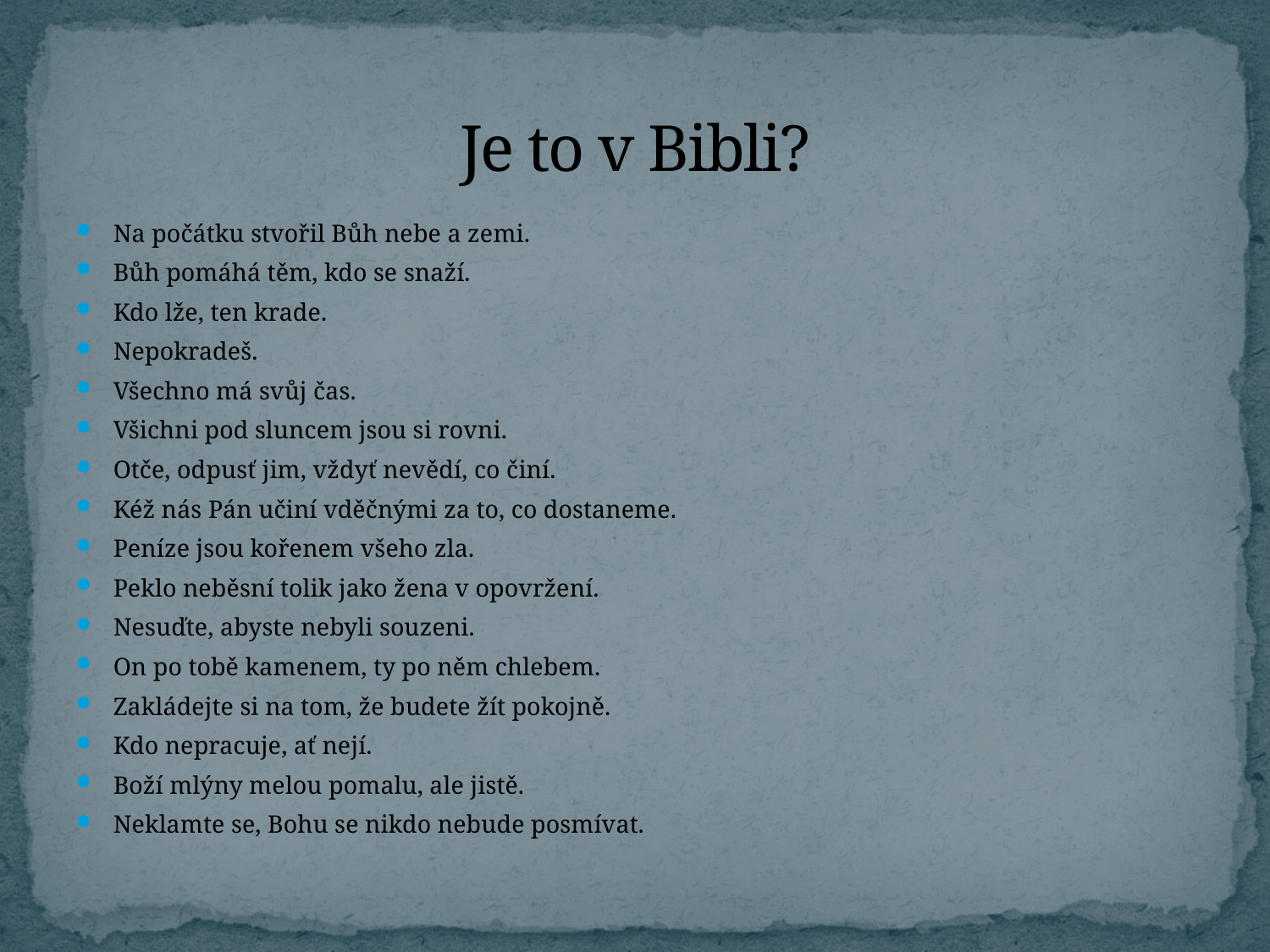

# Je to v Bibli?
Na počátku stvořil Bůh nebe a zemi.
Bůh pomáhá těm, kdo se snaží.
Kdo lže, ten krade.
Nepokradeš.
Všechno má svůj čas.
Všichni pod sluncem jsou si rovni.
Otče, odpusť jim, vždyť nevědí, co činí.
Kéž nás Pán učiní vděčnými za to, co dostaneme.
Peníze jsou kořenem všeho zla.
Peklo neběsní tolik jako žena v opovržení.
Nesuďte, abyste nebyli souzeni.
On po tobě kamenem, ty po něm chlebem.
Zakládejte si na tom, že budete žít pokojně.
Kdo nepracuje, ať nejí.
Boží mlýny melou pomalu, ale jistě.
Neklamte se, Bohu se nikdo nebude posmívat.